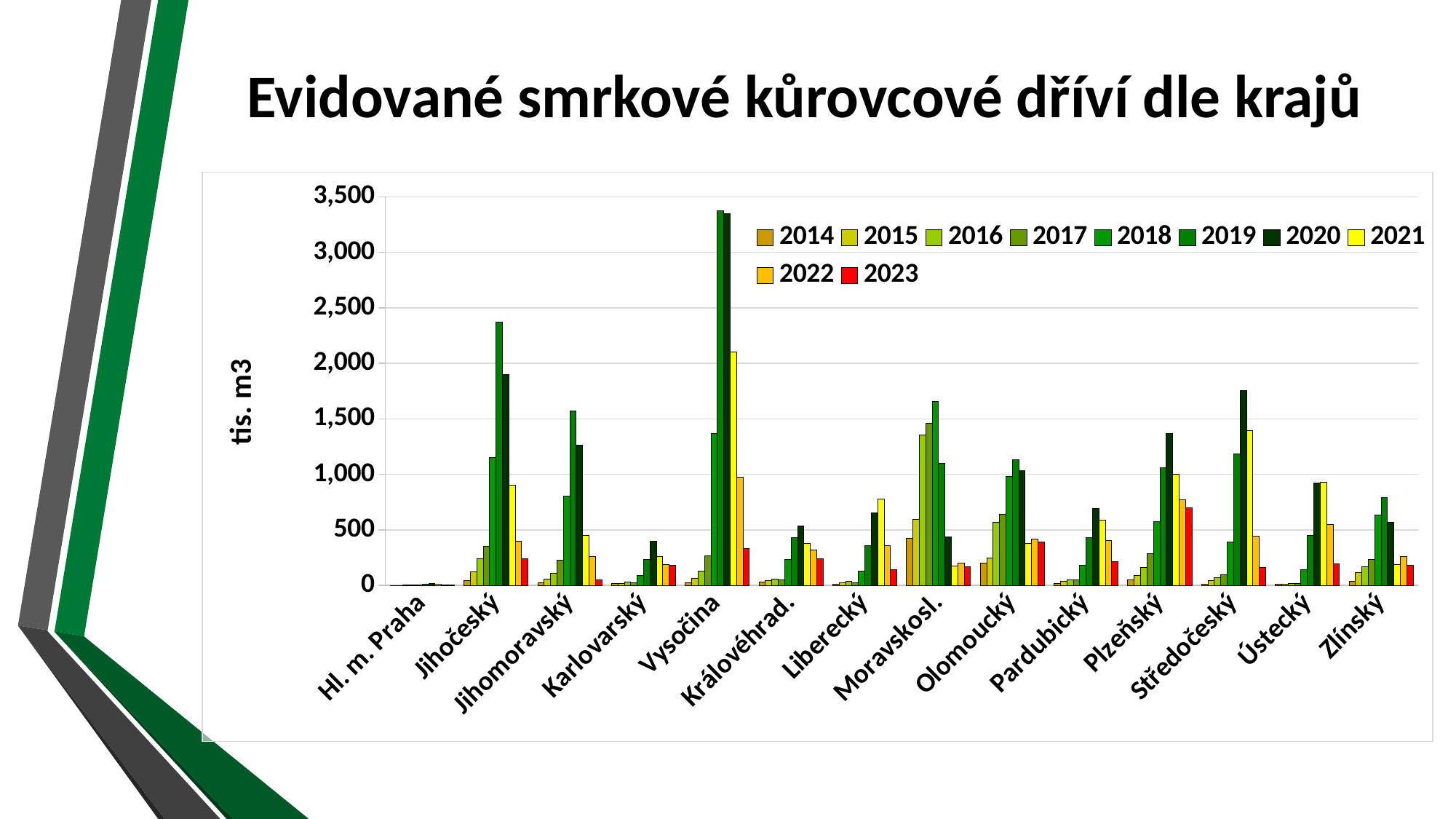

# Evidované smrkové kůrovcové dříví dle krajů

### Chart

| Category | 2014 | 2015 | 2016 | 2017 | 2018 | 2019 | 2020 | 2021 | 2022 | 2023 |
|---|---|---|---|---|---|---|---|---|---|---|
| Hl. m. Praha | 0.05 | 0.534 | 1.478 | 1.529 | 4.101 | 11.936 | 19.203 | 12.2951 | 4.32742 | 1.34392001342773 |
| Jihočeský | 47.209 | 121.499 | 243.648 | 352.381 | 1148.461 | 2372.568 | 1896.6533801609055 | 900.5042000000001 | 399.77254000000005 | 238.191710047722 |
| Jihomoravský | 23.799 | 58.416 | 111.376 | 228.673 | 805.145 | 1573.232 | 1263.118891319275 | 451.40600000000006 | 260.74058 | 49.841809658050536 |
| Karlovarský | 14.785 | 15.561 | 34.106 | 25.41 | 92.257 | 232.153 | 397.08004183769225 | 258.83788999999996 | 186.92932 | 183.4731300468445 |
| Vysočina | 22.953 | 66.467 | 128.78 | 268.391 | 1366.661 | 3372.984 | 3347.506690823555 | 2104.0886600000003 | 976.4551499999999 | 335.33383939743044 |
| Královéhrad. | 27.859 | 46.959 | 57.578 | 52.875 | 237.623 | 428.144 | 532.5567315804958 | 376.85076000000004 | 319.45020999999997 | 241.284 |
| Liberecký | 9.1 | 26.583 | 36.032 | 25.661 | 127.435 | 356.917 | 651.8681956615447 | 780.64698 | 358.3249 | 140.471 |
| Moravskosl. | 425.364 | 594.475 | 1355.717 | 1457.873 | 1659.441 | 1097.13 | 436.43004676407577 | 177.0362 | 202.00487999999999 | 167.45260999679564 |
| Olomoucký | 199.97 | 247.791 | 564.989 | 640.579 | 984.326 | 1131.579 | 1033.142139476467 | 377.21421000000004 | 419.74941999999993 | 391.5955310668945 |
| Pardubický | 15.83 | 40.59 | 53.712 | 49.91 | 183.945 | 431.864 | 695.0133030432164 | 585.34398 | 406.7379399999999 | 213.028 |
| Plzeňský | 50.063 | 89.808 | 158.834 | 285.476 | 572.626 | 1057.216 | 1371.2396478282958 | 1003.7045599999999 | 769.05802 | 700.113 |
| Středočeský | 12.587 | 45.646 | 67.691 | 97.515 | 392.569 | 1187.083 | 1757.8300710747242 | 1394.8850499999996 | 444.7908 | 159.564 |
| Ústecký | 10.949 | 9.097 | 16.652 | 20.127 | 144.945 | 449.579 | 922.4794480202198 | 931.3398199999999 | 547.3938 | 196.2841000289917 |
| Zlínský | 35.68 | 113.562 | 171.442 | 235.05 | 634.224 | 790.055 | 570.2866958827973 | 186.14903999999999 | 262.03571 | 183.171 |